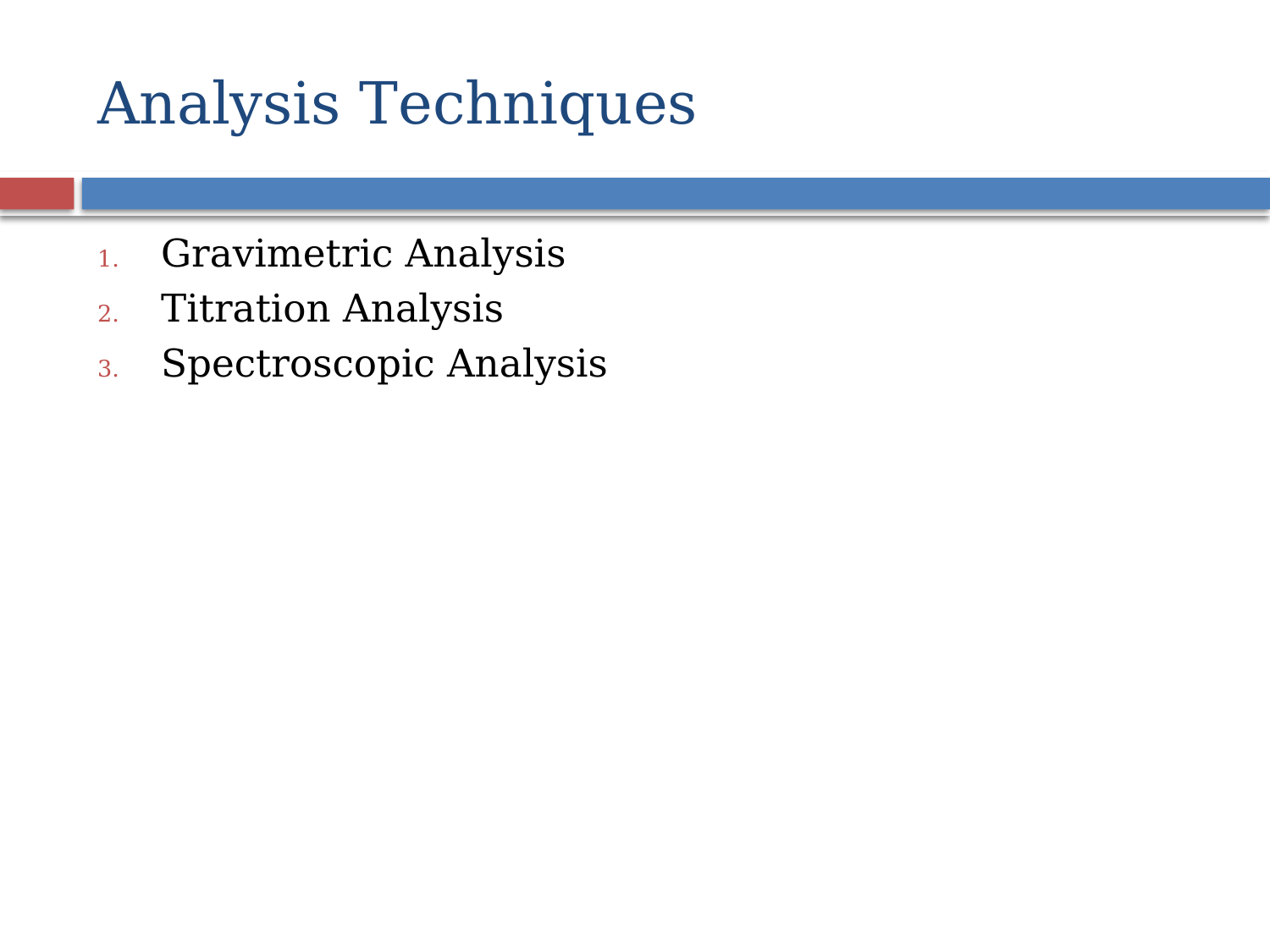

# Analysis Techniques
Gravimetric Analysis
Titration Analysis
Spectroscopic Analysis